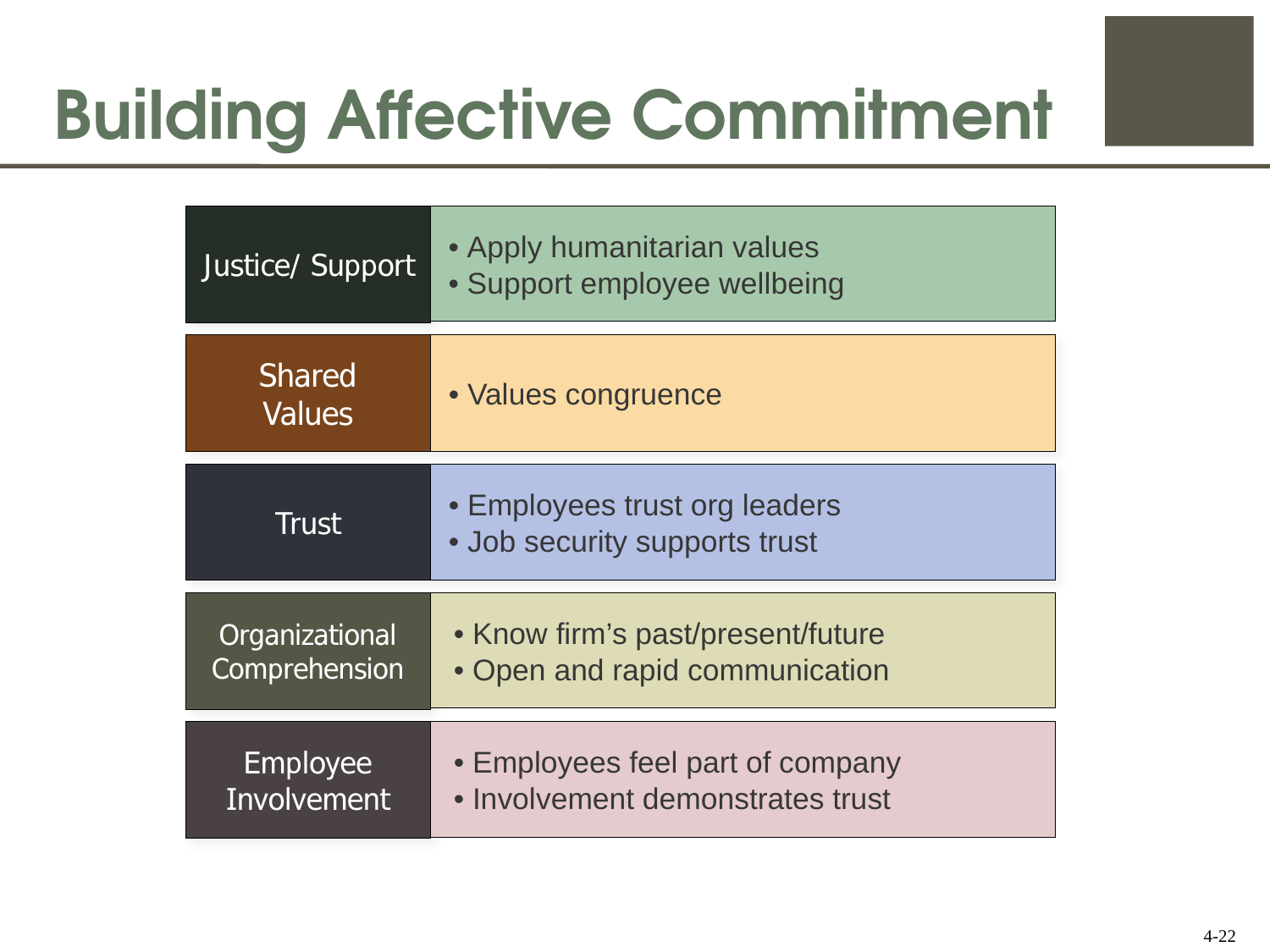

# Building Affective Commitment
Justice/ Support
• Apply humanitarian values
• Support employee wellbeing
Shared
Values
• Values congruence
Trust
• Employees trust org leaders
• Job security supports trust
Organizational
Comprehension
• Know firm’s past/present/future
• Open and rapid communication
Employee
Involvement
• Employees feel part of company
• Involvement demonstrates trust